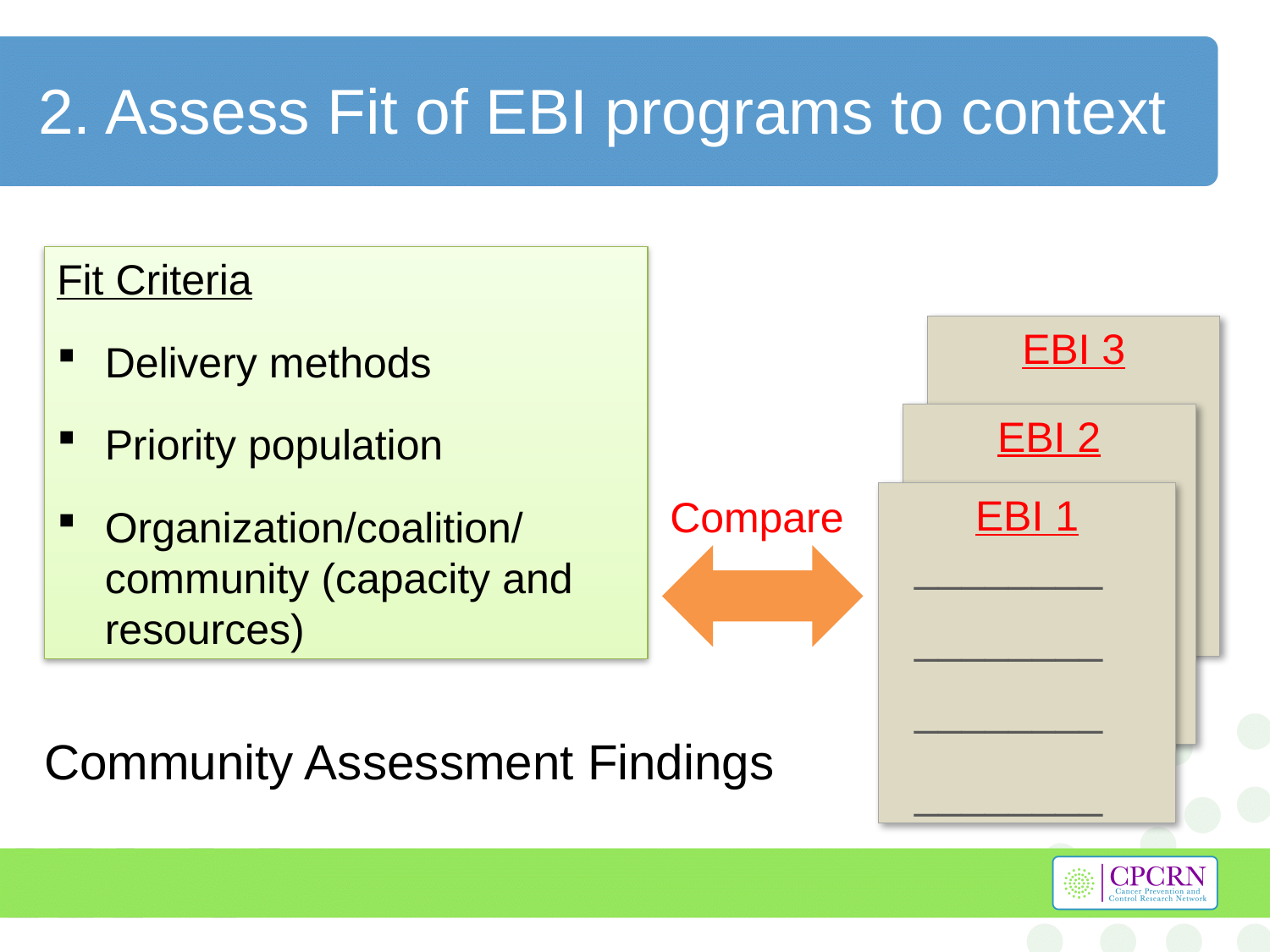

# 2. Assess Fit of EBI programs to context
Fit Criteria
Delivery methods
Priority population
Organization/coalition/
community (capacity and resources)
EBI 3

  ________
  ________
  ________
EBI 2
  ________
  ________
  ________
  ________
EBI 1
  ________
  ________
  ________
  ________
Compare

Community Assessment Findings